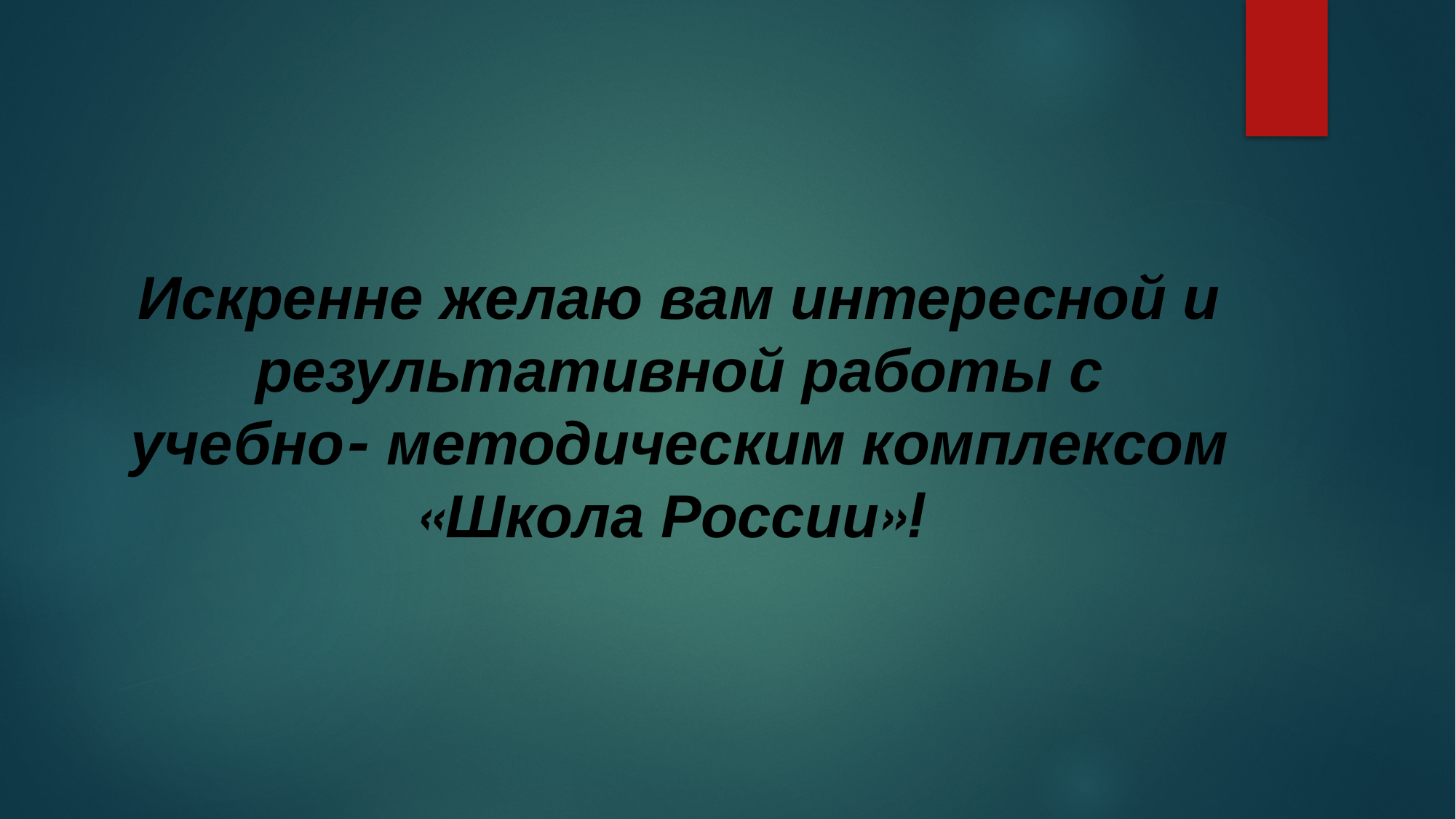

# Искренне желаю вам интересной и результативной работы с учебно‐ методическим комплексом «Школа России»!